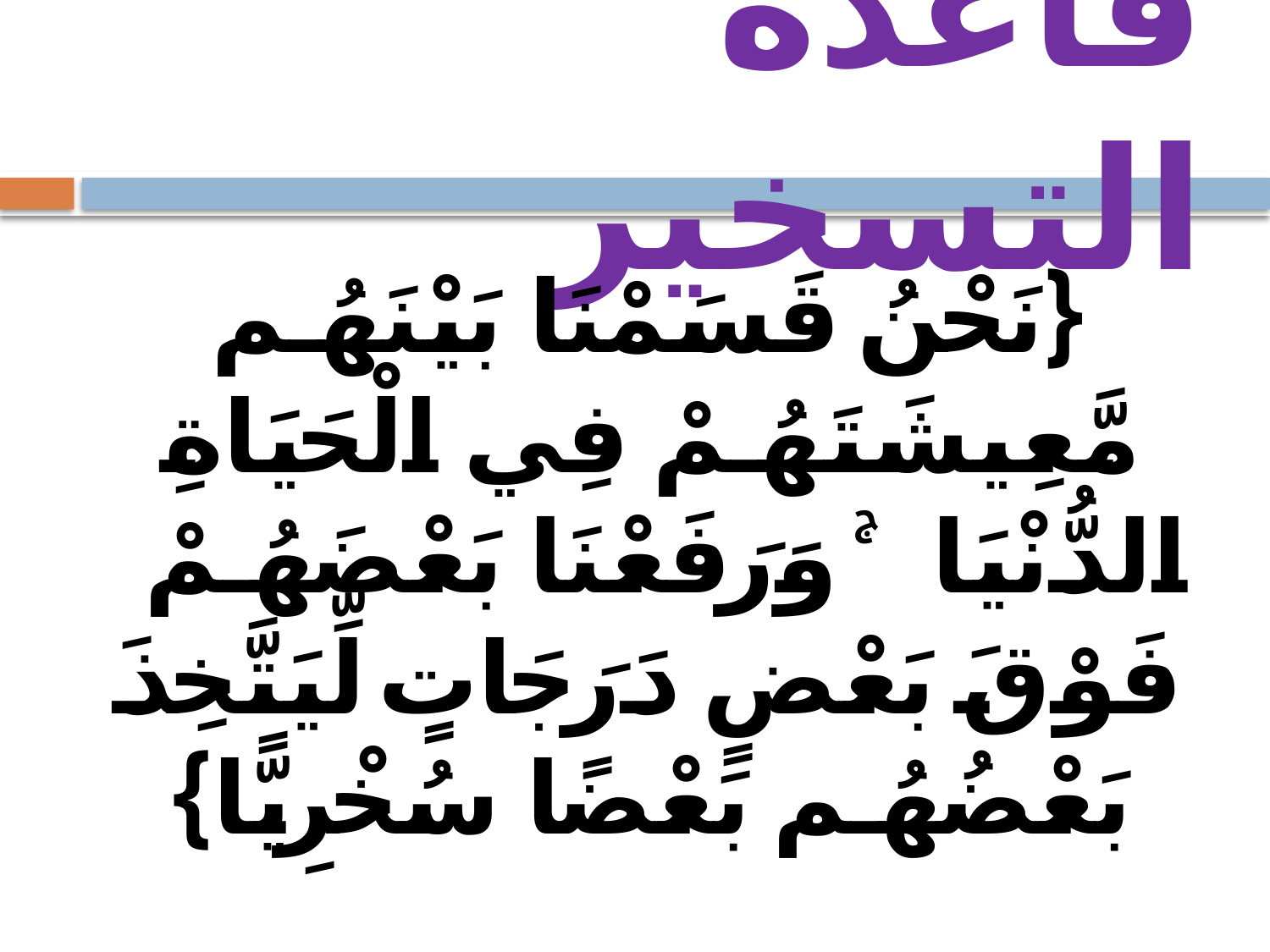

# قاعدة التسخير
{نَحْنُ قَسَمْنَا بَيْنَهُم مَّعِيشَتَهُمْ فِي الْحَيَاةِ الدُّنْيَا ۚ وَرَفَعْنَا بَعْضَهُمْ فَوْقَ بَعْضٍ دَرَجَاتٍ لِّيَتَّخِذَ بَعْضُهُم بَعْضًا سُخْرِيًّا}